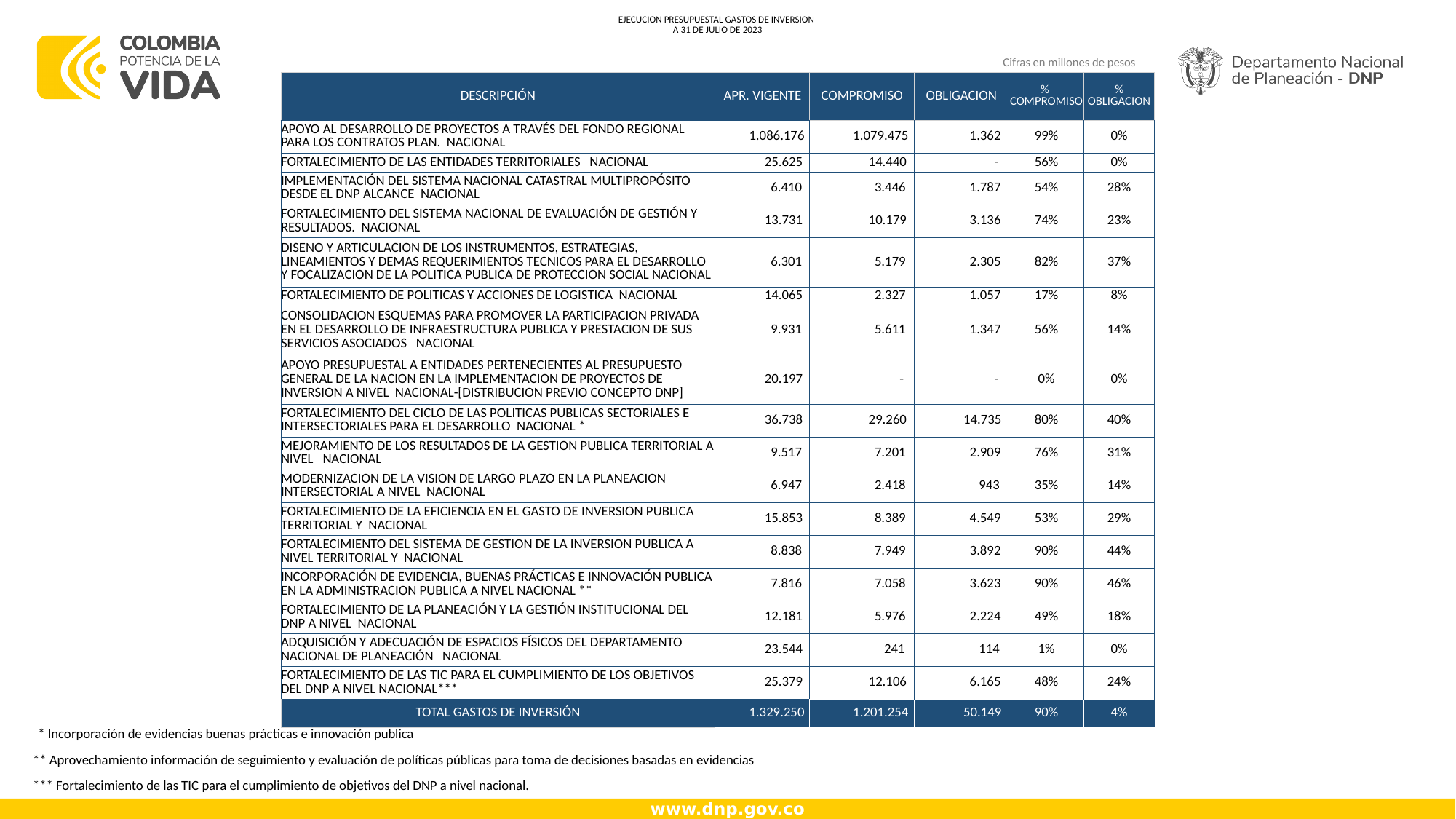

# EJECUCION PRESUPUESTAL GASTOS DE INVERSION A 31 DE JULIO DE 2023
Cifras en millones de pesos

| DESCRIPCIÓN | APR. VIGENTE | COMPROMISO | OBLIGACION | % COMPROMISO | % OBLIGACION |
| --- | --- | --- | --- | --- | --- |
| APOYO AL DESARROLLO DE PROYECTOS A TRAVÉS DEL FONDO REGIONAL PARA LOS CONTRATOS PLAN. NACIONAL | 1.086.176 | 1.079.475 | 1.362 | 99% | 0% |
| FORTALECIMIENTO DE LAS ENTIDADES TERRITORIALES NACIONAL | 25.625 | 14.440 | - | 56% | 0% |
| IMPLEMENTACIÓN DEL SISTEMA NACIONAL CATASTRAL MULTIPROPÓSITO DESDE EL DNP ALCANCE NACIONAL | 6.410 | 3.446 | 1.787 | 54% | 28% |
| FORTALECIMIENTO DEL SISTEMA NACIONAL DE EVALUACIÓN DE GESTIÓN Y RESULTADOS. NACIONAL | 13.731 | 10.179 | 3.136 | 74% | 23% |
| DISENO Y ARTICULACION DE LOS INSTRUMENTOS, ESTRATEGIAS, LINEAMIENTOS Y DEMAS REQUERIMIENTOS TECNICOS PARA EL DESARROLLO Y FOCALIZACION DE LA POLITICA PUBLICA DE PROTECCION SOCIAL NACIONAL | 6.301 | 5.179 | 2.305 | 82% | 37% |
| FORTALECIMIENTO DE POLITICAS Y ACCIONES DE LOGISTICA NACIONAL | 14.065 | 2.327 | 1.057 | 17% | 8% |
| CONSOLIDACION ESQUEMAS PARA PROMOVER LA PARTICIPACION PRIVADA EN EL DESARROLLO DE INFRAESTRUCTURA PUBLICA Y PRESTACION DE SUS SERVICIOS ASOCIADOS NACIONAL | 9.931 | 5.611 | 1.347 | 56% | 14% |
| APOYO PRESUPUESTAL A ENTIDADES PERTENECIENTES AL PRESUPUESTO GENERAL DE LA NACION EN LA IMPLEMENTACION DE PROYECTOS DE INVERSION A NIVEL NACIONAL-[DISTRIBUCION PREVIO CONCEPTO DNP] | 20.197 | - | - | 0% | 0% |
| FORTALECIMIENTO DEL CICLO DE LAS POLITICAS PUBLICAS SECTORIALES E INTERSECTORIALES PARA EL DESARROLLO NACIONAL \* | 36.738 | 29.260 | 14.735 | 80% | 40% |
| MEJORAMIENTO DE LOS RESULTADOS DE LA GESTION PUBLICA TERRITORIAL A NIVEL NACIONAL | 9.517 | 7.201 | 2.909 | 76% | 31% |
| MODERNIZACION DE LA VISION DE LARGO PLAZO EN LA PLANEACION INTERSECTORIAL A NIVEL NACIONAL | 6.947 | 2.418 | 943 | 35% | 14% |
| FORTALECIMIENTO DE LA EFICIENCIA EN EL GASTO DE INVERSION PUBLICA TERRITORIAL Y NACIONAL | 15.853 | 8.389 | 4.549 | 53% | 29% |
| FORTALECIMIENTO DEL SISTEMA DE GESTION DE LA INVERSION PUBLICA A NIVEL TERRITORIAL Y NACIONAL | 8.838 | 7.949 | 3.892 | 90% | 44% |
| INCORPORACIÓN DE EVIDENCIA, BUENAS PRÁCTICAS E INNOVACIÓN PUBLICA EN LA ADMINISTRACION PUBLICA A NIVEL NACIONAL \*\* | 7.816 | 7.058 | 3.623 | 90% | 46% |
| FORTALECIMIENTO DE LA PLANEACIÓN Y LA GESTIÓN INSTITUCIONAL DEL DNP A NIVEL NACIONAL | 12.181 | 5.976 | 2.224 | 49% | 18% |
| ADQUISICIÓN Y ADECUACIÓN DE ESPACIOS FÍSICOS DEL DEPARTAMENTO NACIONAL DE PLANEACIÓN NACIONAL | 23.544 | 241 | 114 | 1% | 0% |
| FORTALECIMIENTO DE LAS TIC PARA EL CUMPLIMIENTO DE LOS OBJETIVOS DEL DNP A NIVEL NACIONAL\*\*\* | 25.379 | 12.106 | 6.165 | 48% | 24% |
| TOTAL GASTOS DE INVERSIÓN | 1.329.250 | 1.201.254 | 50.149 | 90% | 4% |
 * Incorporación de evidencias buenas prácticas e innovación publica
** Aprovechamiento información de seguimiento y evaluación de políticas públicas para toma de decisiones basadas en evidencias
*** Fortalecimiento de las TIC para el cumplimiento de objetivos del DNP a nivel nacional.